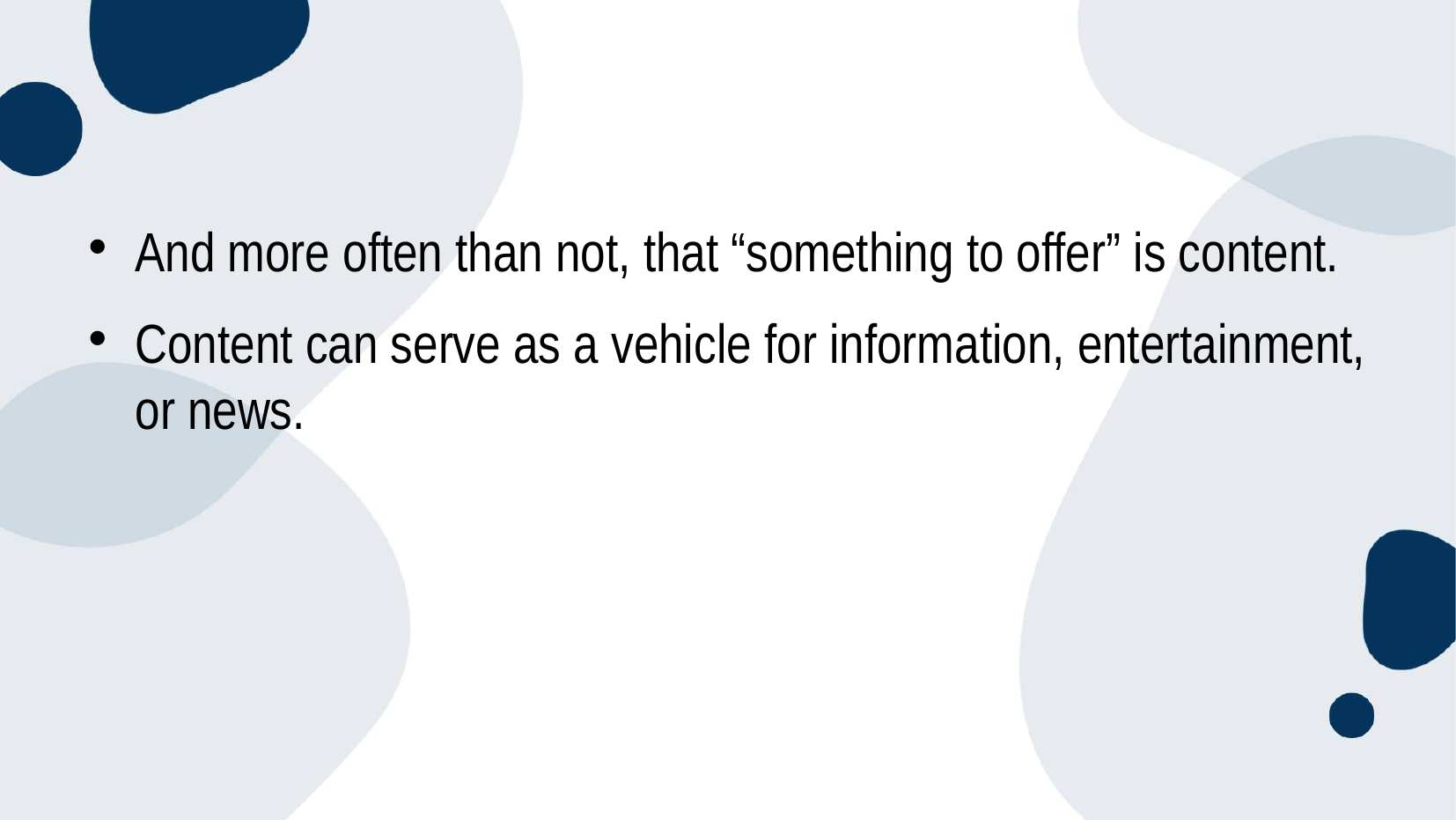

And more often than not, that “something to offer” is content.
Content can serve as a vehicle for information, entertainment, or news.